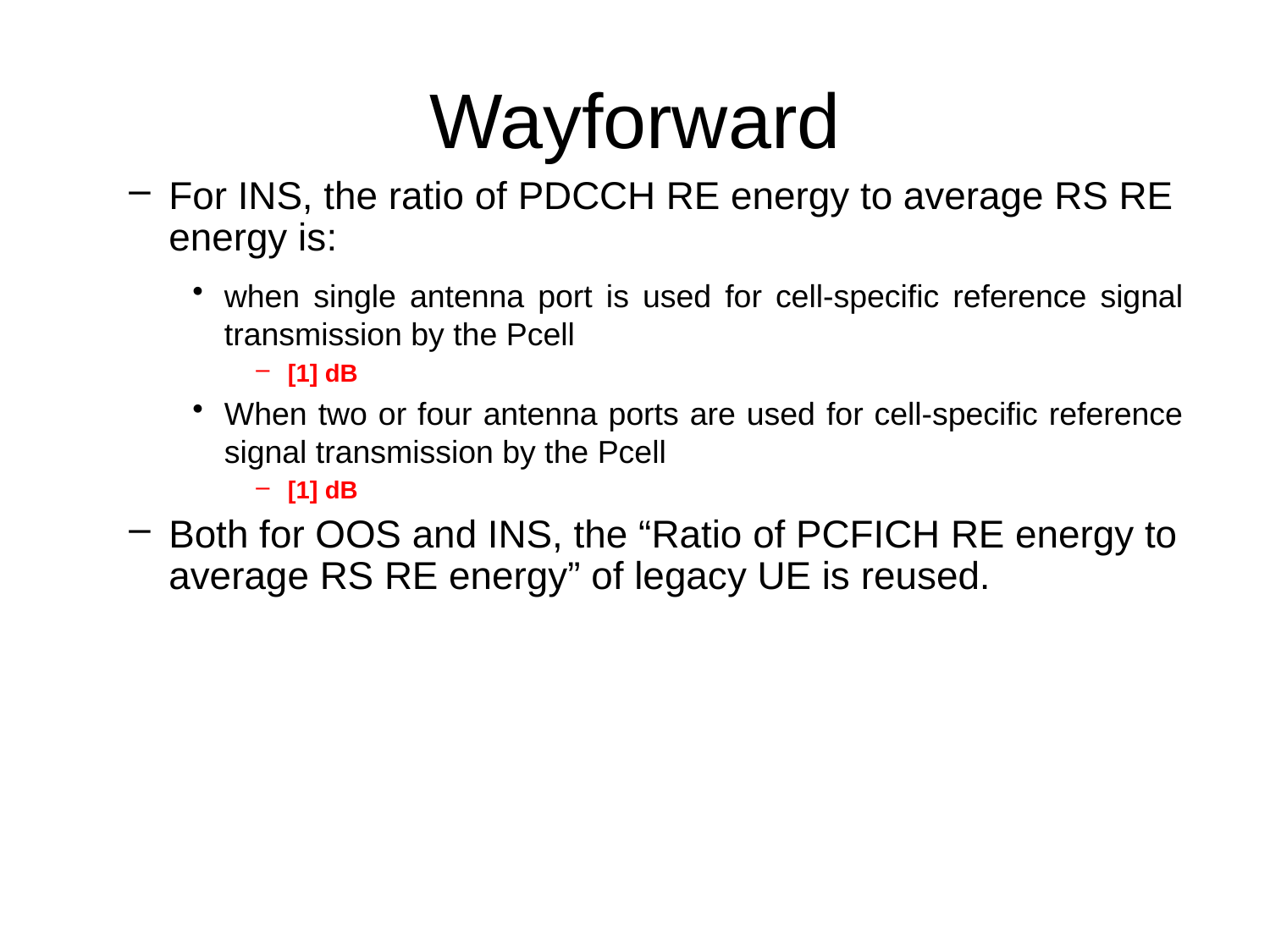

# Wayforward
For INS, the ratio of PDCCH RE energy to average RS RE energy is:
when single antenna port is used for cell-specific reference signal transmission by the Pcell
[1] dB
When two or four antenna ports are used for cell-specific reference signal transmission by the Pcell
[1] dB
Both for OOS and INS, the “Ratio of PCFICH RE energy to average RS RE energy” of legacy UE is reused.